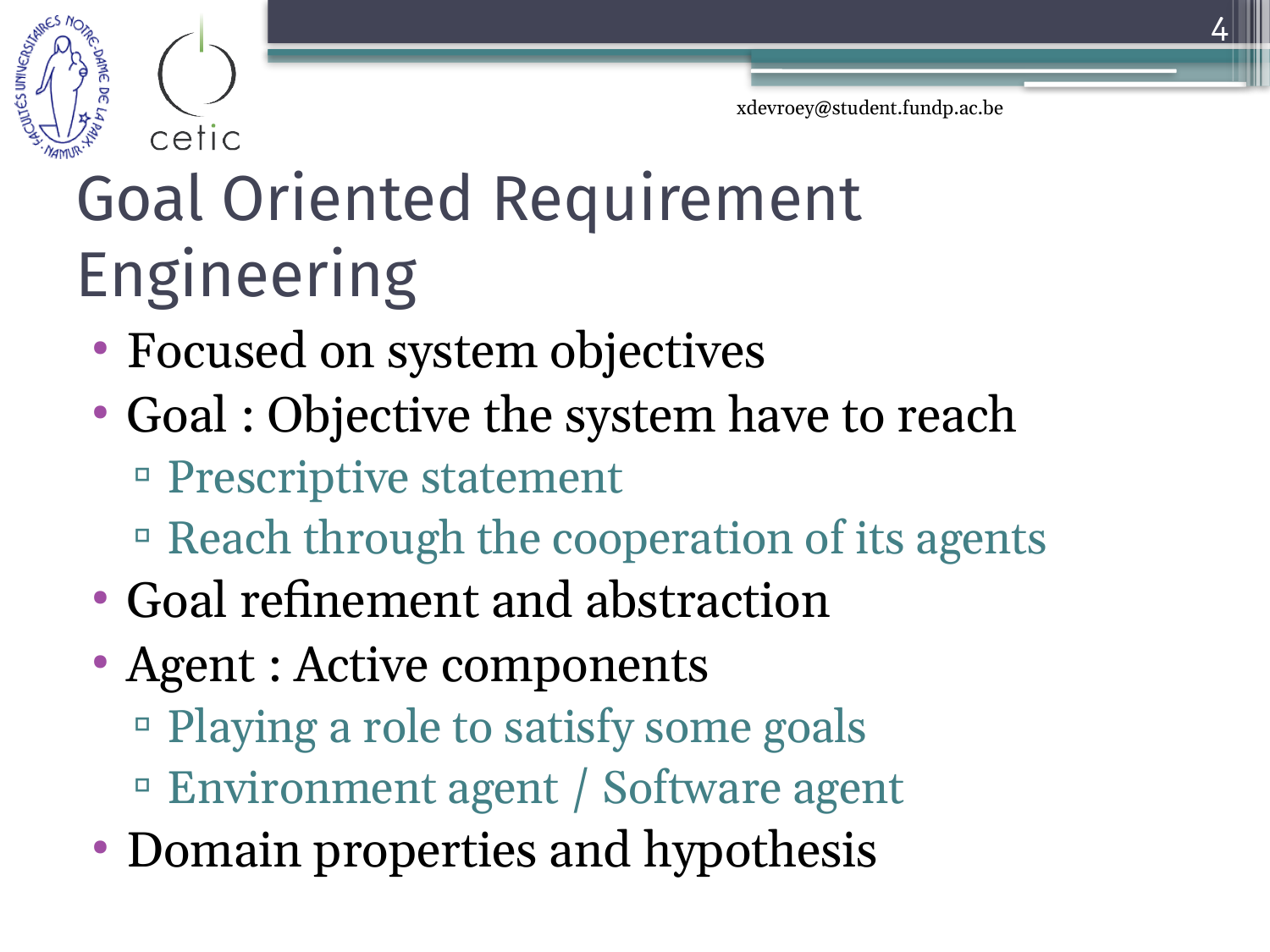

4
xdevroey@student.fundp.ac.be
# Goal Oriented Requirement Engineering
Focused on system objectives
Goal : Objective the system have to reach
Prescriptive statement
Reach through the cooperation of its agents
Goal refinement and abstraction
Agent : Active components
Playing a role to satisfy some goals
Environment agent / Software agent
Domain properties and hypothesis